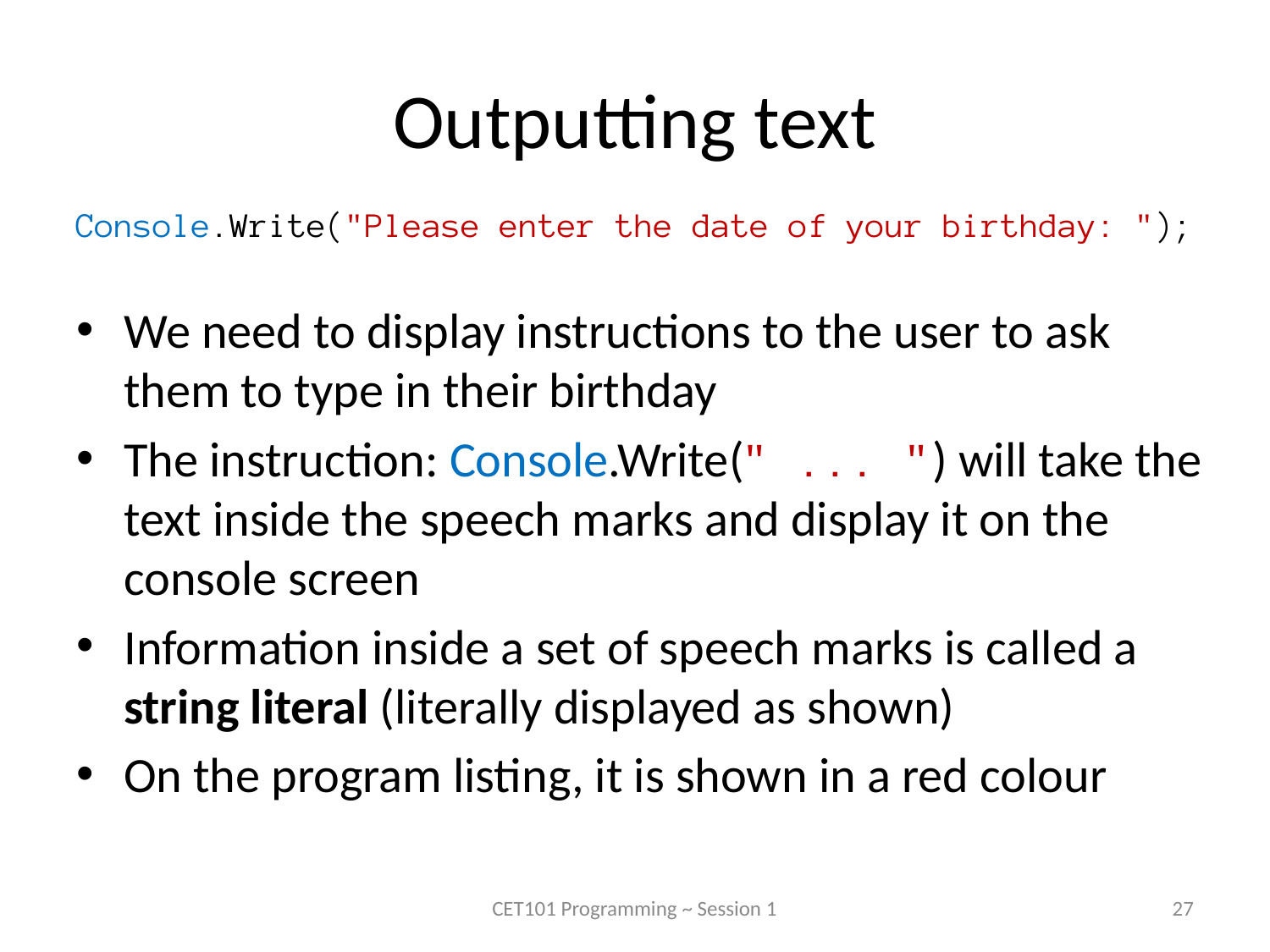

# Outputting text
Console.Write("Please enter the date of your birthday: ");

We need to display instructions to the user to ask them to type in their birthday
The instruction: Console.Write(" ... ") will take the text inside the speech marks and display it on the console screen
Information inside a set of speech marks is called a string literal (literally displayed as shown)
On the program listing, it is shown in a red colour
CET101 Programming ~ Session 1
27